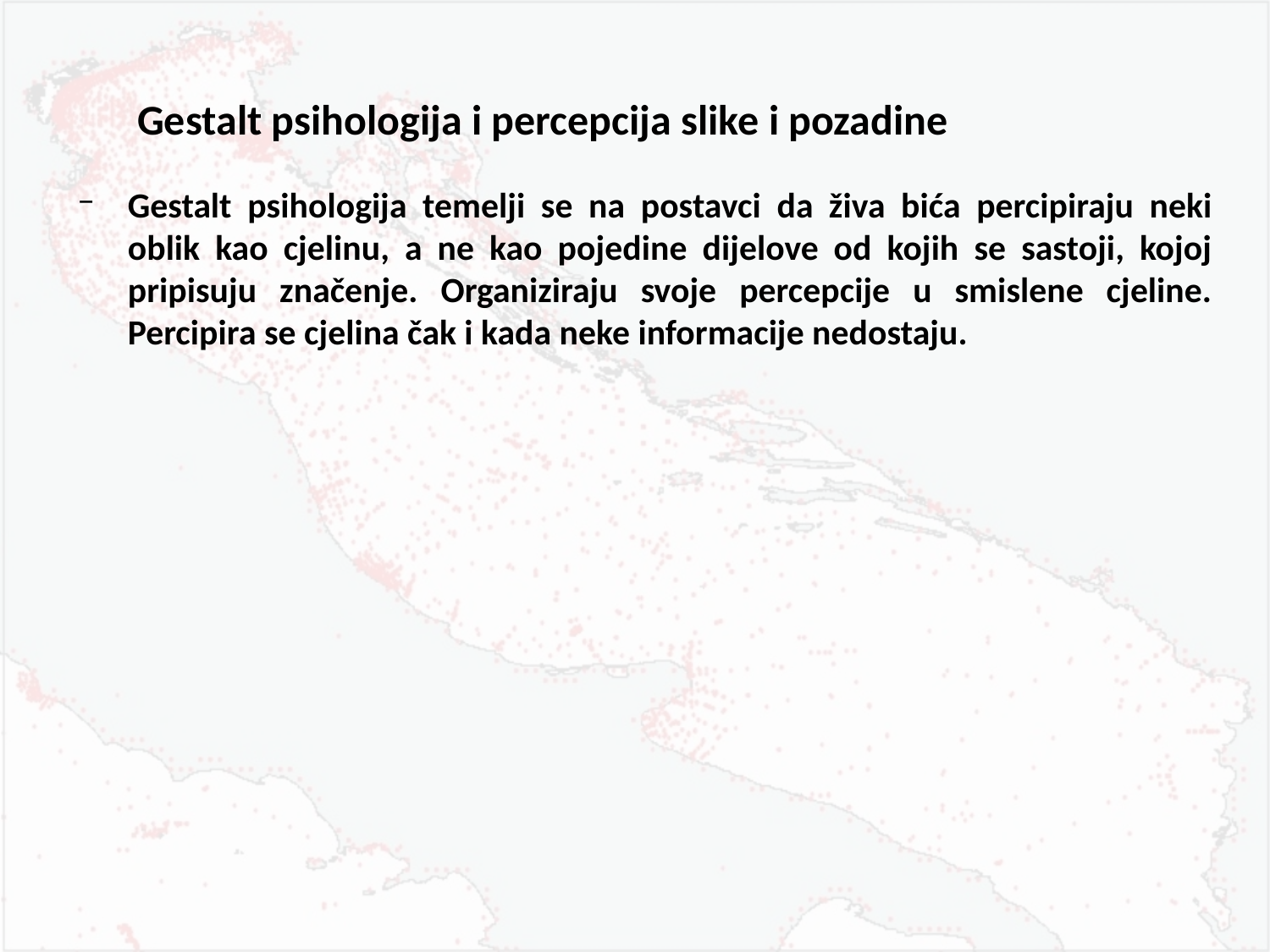

Gestalt psihologija i percepcija slike i pozadine
Gestalt psihologija temelji se na postavci da živa bića percipiraju neki oblik kao cjelinu, a ne kao pojedine dijelove od kojih se sastoji, kojoj pripisuju značenje. Organiziraju svoje percepcije u smislene cjeline. Percipira se cjelina čak i kada neke informacije nedostaju.